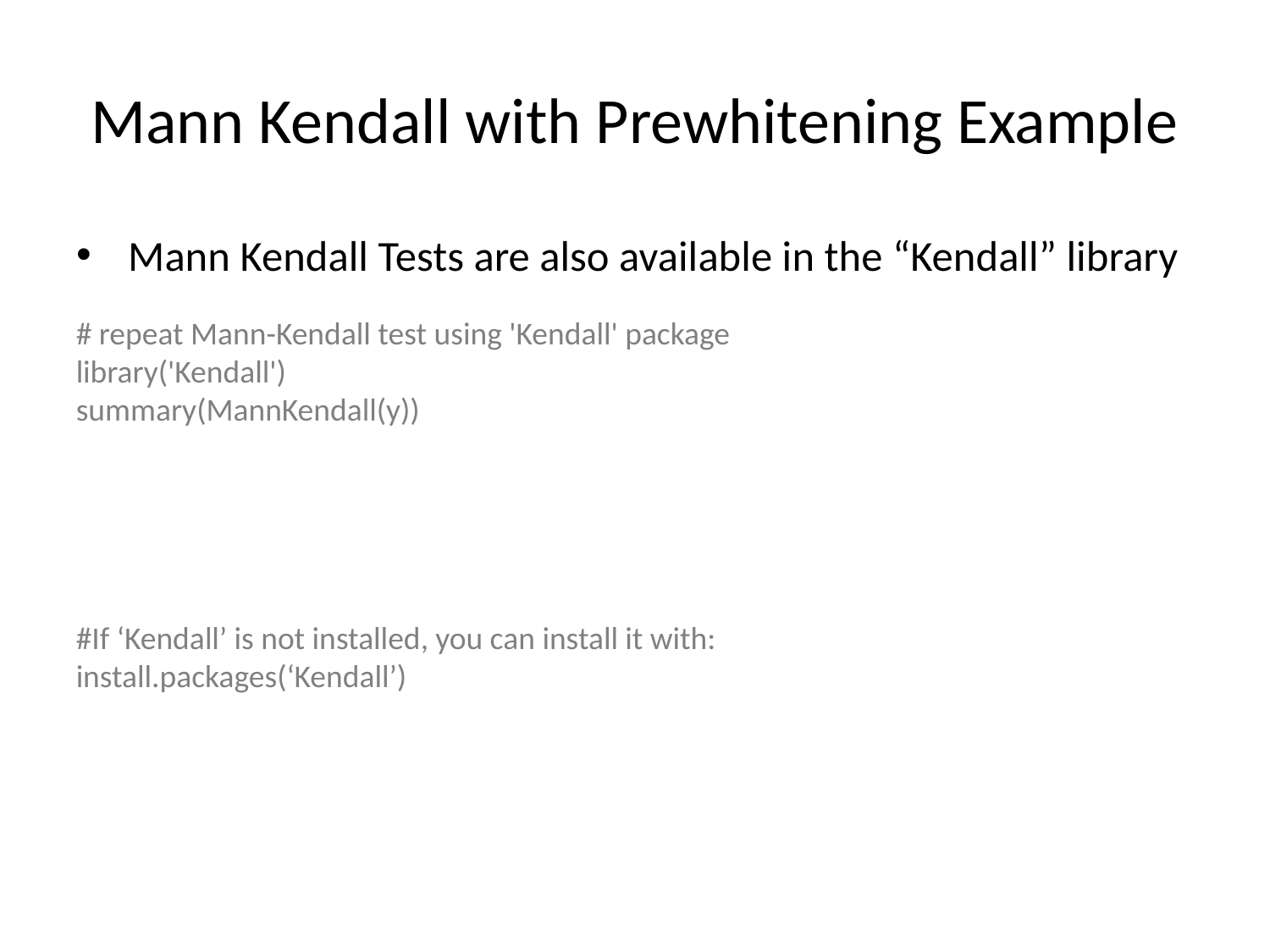

# Mann Kendall with Prewhitening Example
Mann Kendall Tests are also available in the “Kendall” library

# repeat Mann-Kendall test using 'Kendall' package
library('Kendall')
summary(MannKendall(y))

#If ‘Kendall’ is not installed, you can install it with:
install.packages(‘Kendall’)